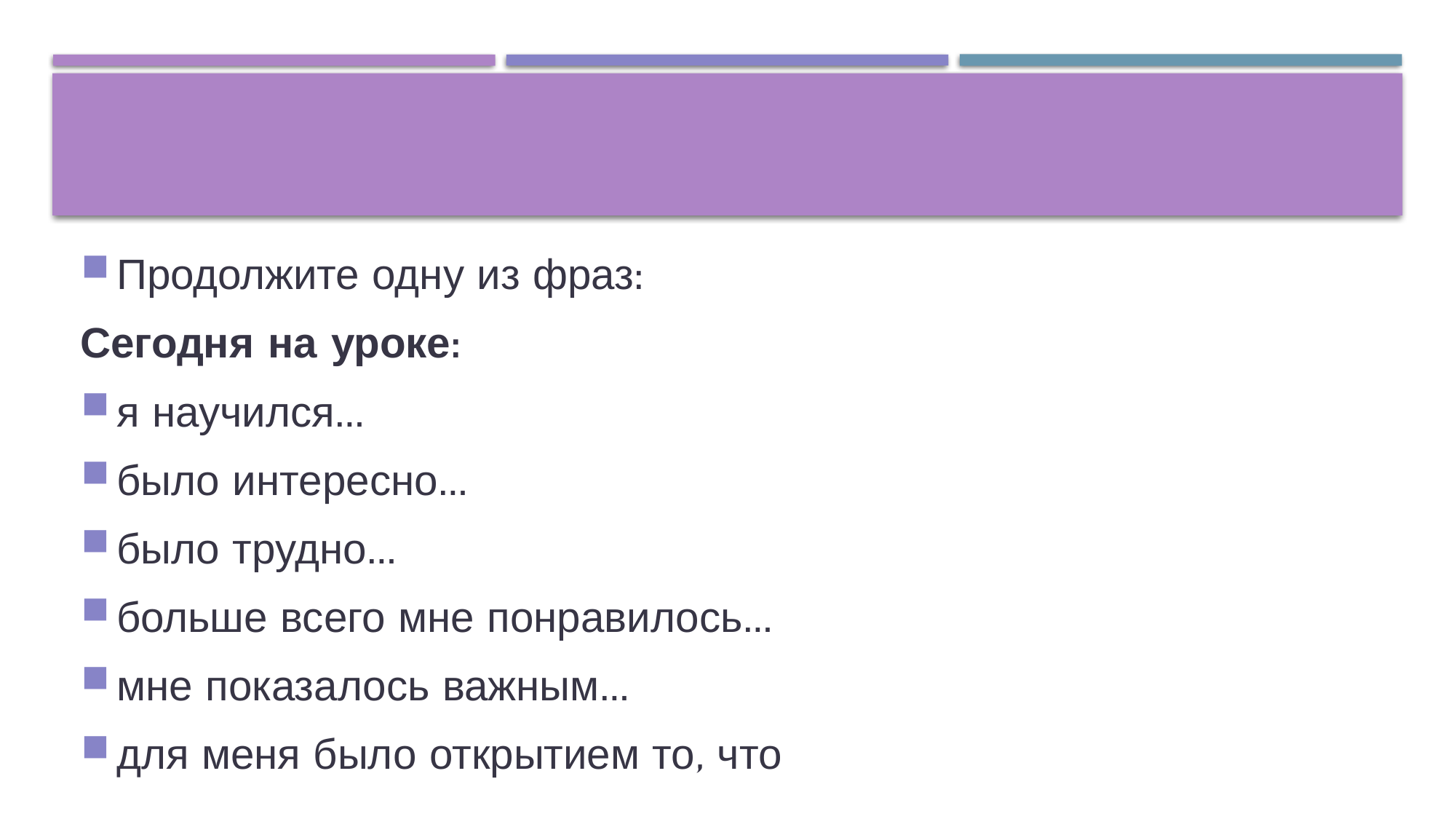

#
Продолжите одну из фраз:
Сегодня на уроке:
я научился…
было интересно…
было трудно…
больше всего мне понравилось…
мне показалось важным…
для меня было открытием то, что